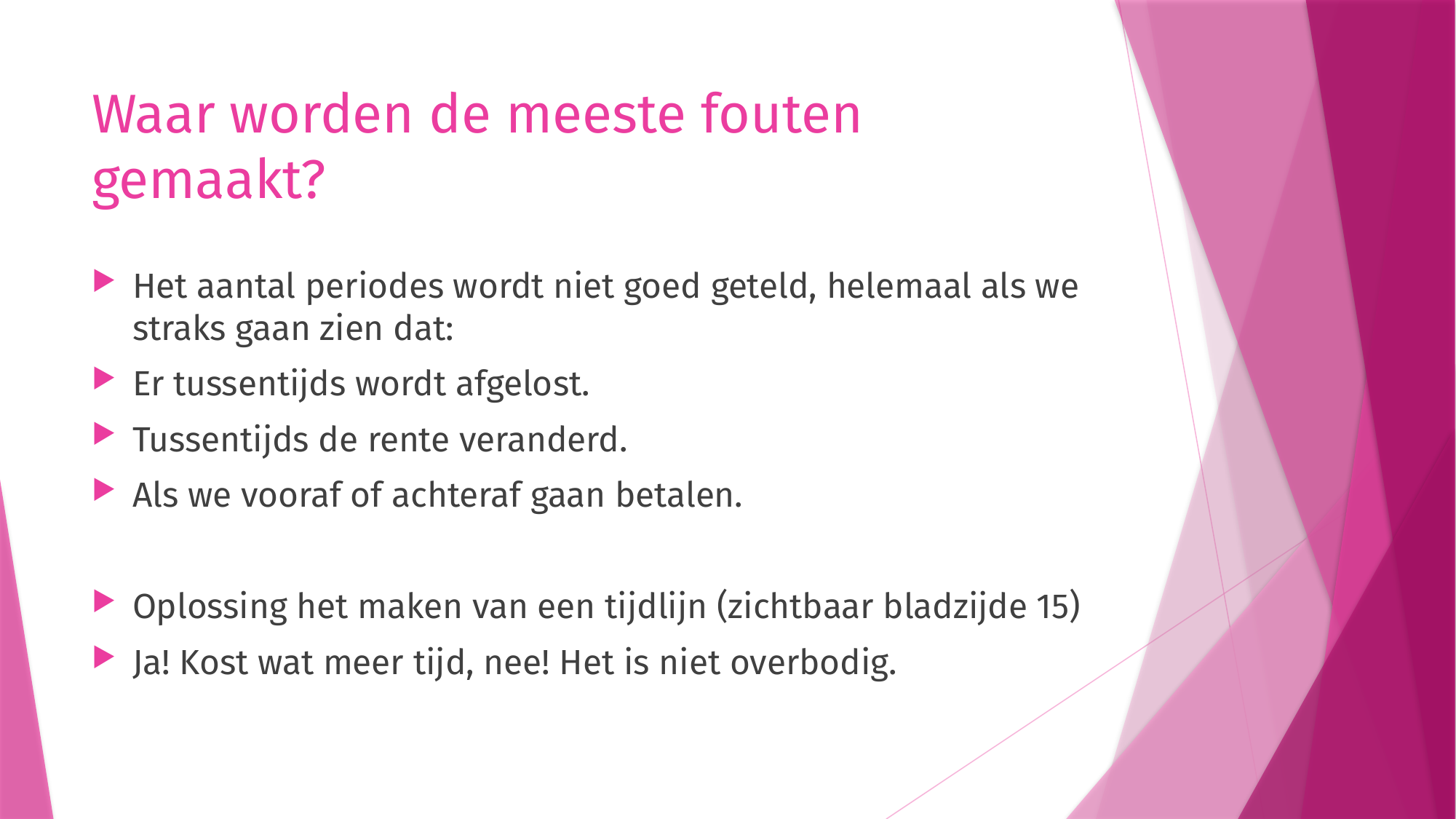

# Waar worden de meeste fouten gemaakt?
Het aantal periodes wordt niet goed geteld, helemaal als we straks gaan zien dat:
Er tussentijds wordt afgelost.
Tussentijds de rente veranderd.
Als we vooraf of achteraf gaan betalen.

Oplossing het maken van een tijdlijn (zichtbaar bladzijde 15)
Ja! Kost wat meer tijd, nee! Het is niet overbodig.